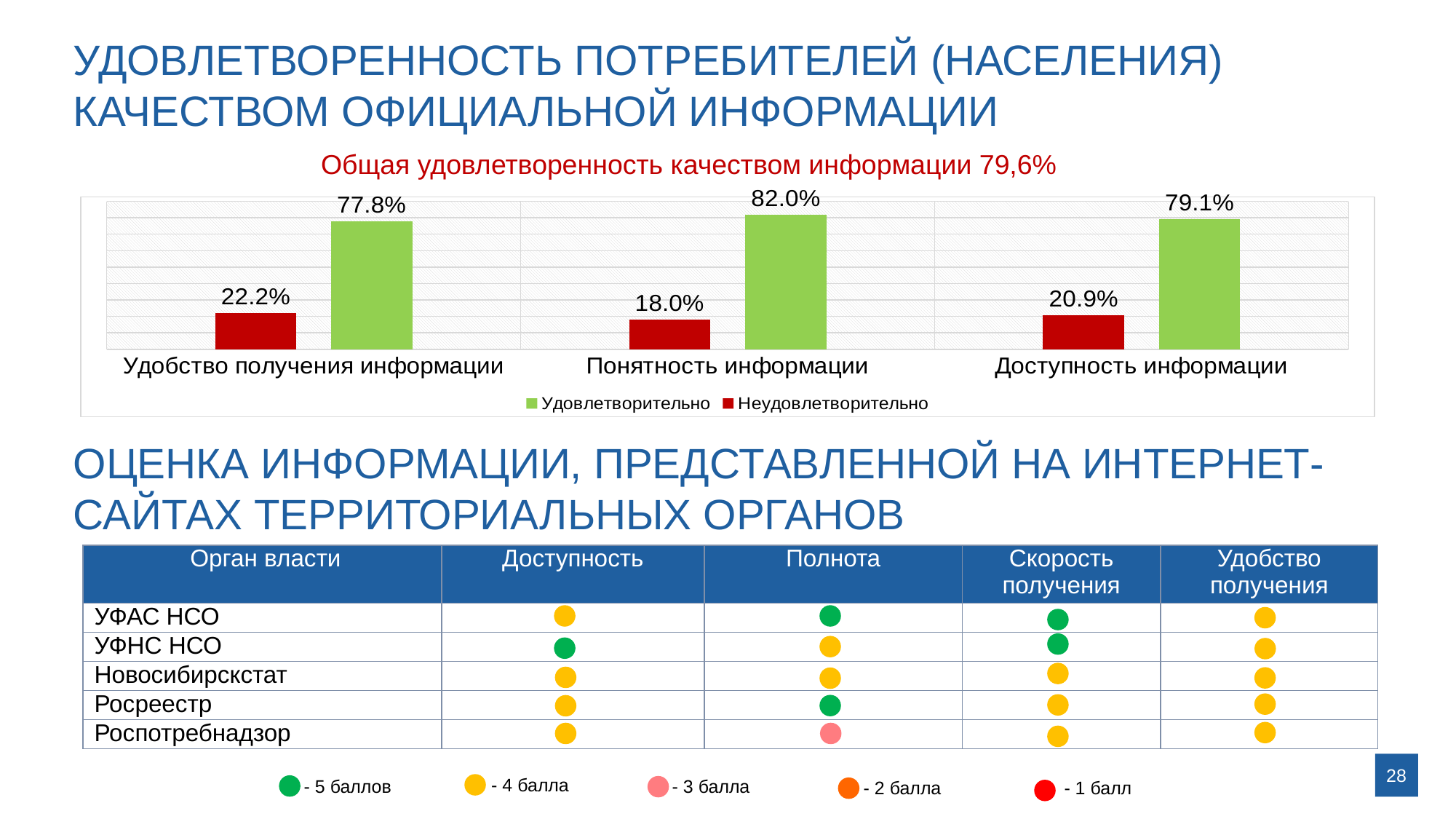

УДОВЛЕТВОРЕННОСТЬ ПОТРЕБИТЕЛЕЙ (НАСЕЛЕНИЯ) КАЧЕСТВОМ ОФИЦИАЛЬНОЙ ИНФОРМАЦИИ
Общая удовлетворенность качеством информации 79,6%

### Chart

| Category | Удовлетворительно | Неудовлетворительно |
|---|---|---|
| Доступность информации | 0.791 | 0.209 |
| Понятность информации | 0.82 | 0.18 |
| Удобство получения информации | 0.778 | 0.222 |
ОЦЕНКА ИНФОРМАЦИИ, ПРЕДСТАВЛЕННОЙ НА ИНТЕРНЕТ-САЙТАХ ТЕРРИТОРИАЛЬНЫХ ОРГАНОВ
| Орган власти | Доступность | Полнота | Скорость получения | Удобство получения |
| --- | --- | --- | --- | --- |
| УФАС НСО |  |  |  |  |
| УФНС НСО |  |  |  |  |
| Новосибирскстат |  |  |  |  |
| Росреестр |  |  |  |  |
| Роспотребнадзор |  |  |  |  |

28
- 4 балла
- 5 баллов
- 3 балла
- 2 балла
- 1 балл